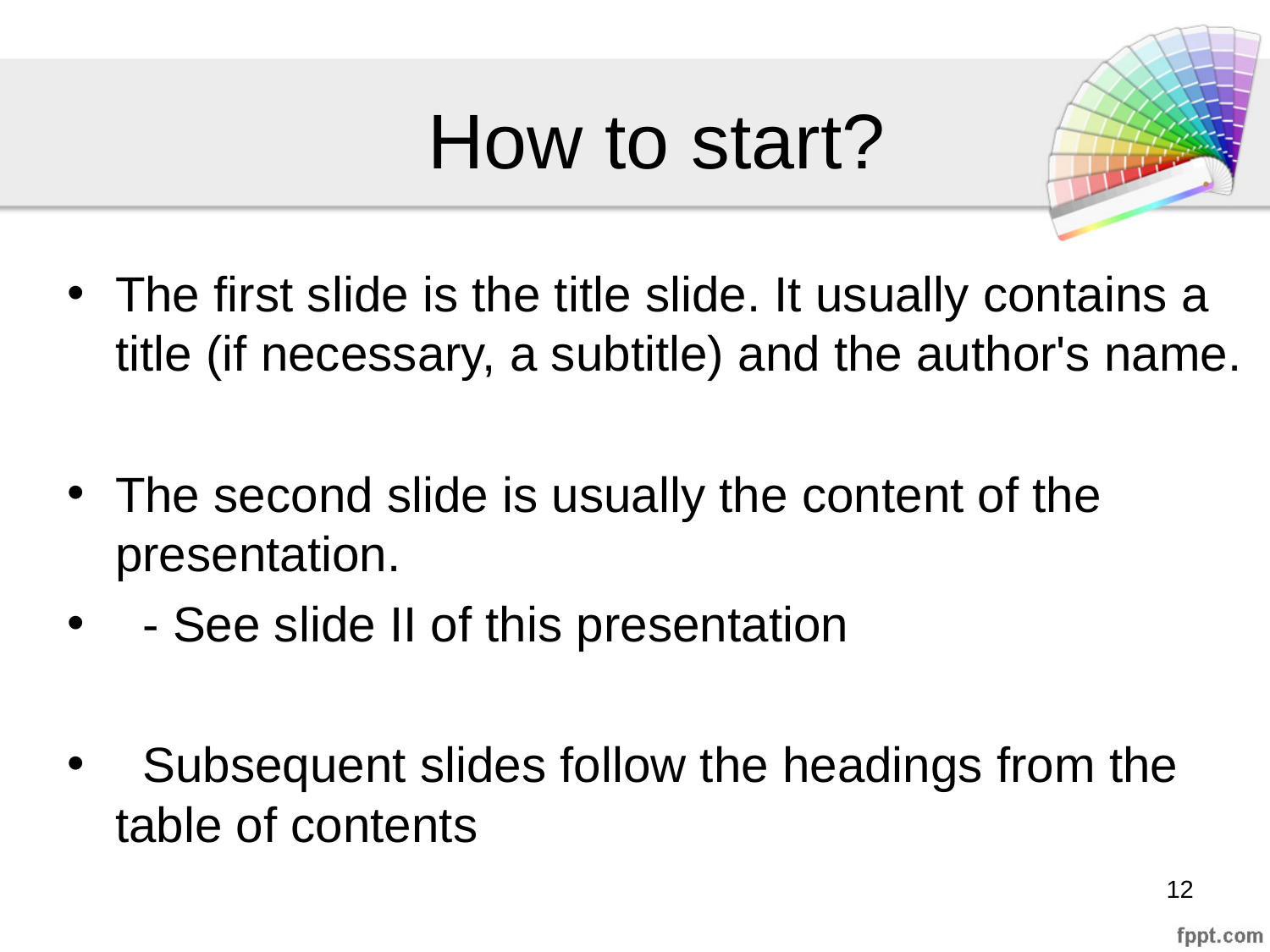

# How to start?
The first slide is the title slide. It usually contains a title (if necessary, a subtitle) and the author's name.

The second slide is usually the content of the presentation.
  - See slide II of this presentation

  Subsequent slides follow the headings from the table of contents

12